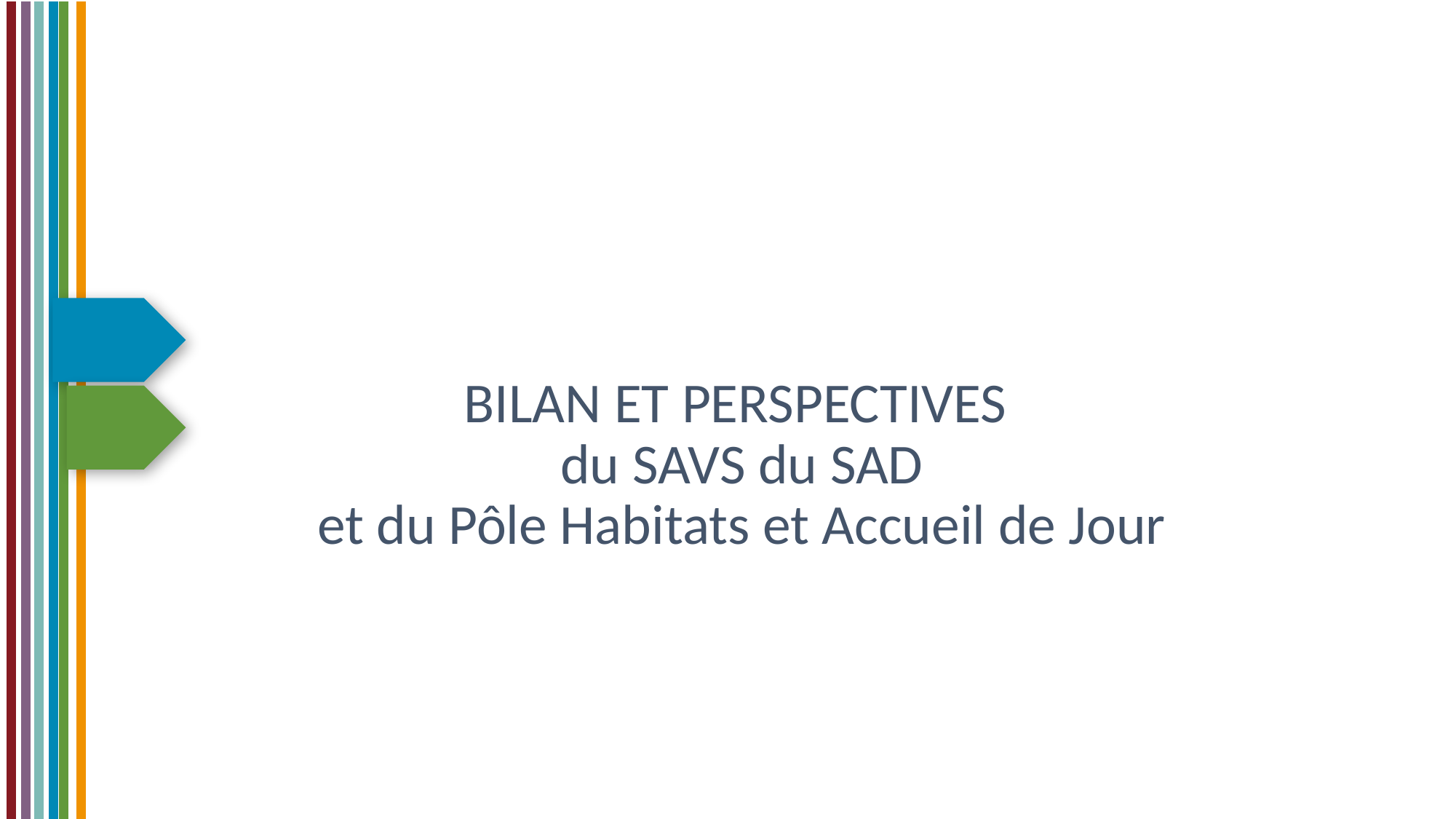

# BILAN ET PERSPECTIVES du SAVS du SAD et du Pôle Habitats et Accueil de Jour